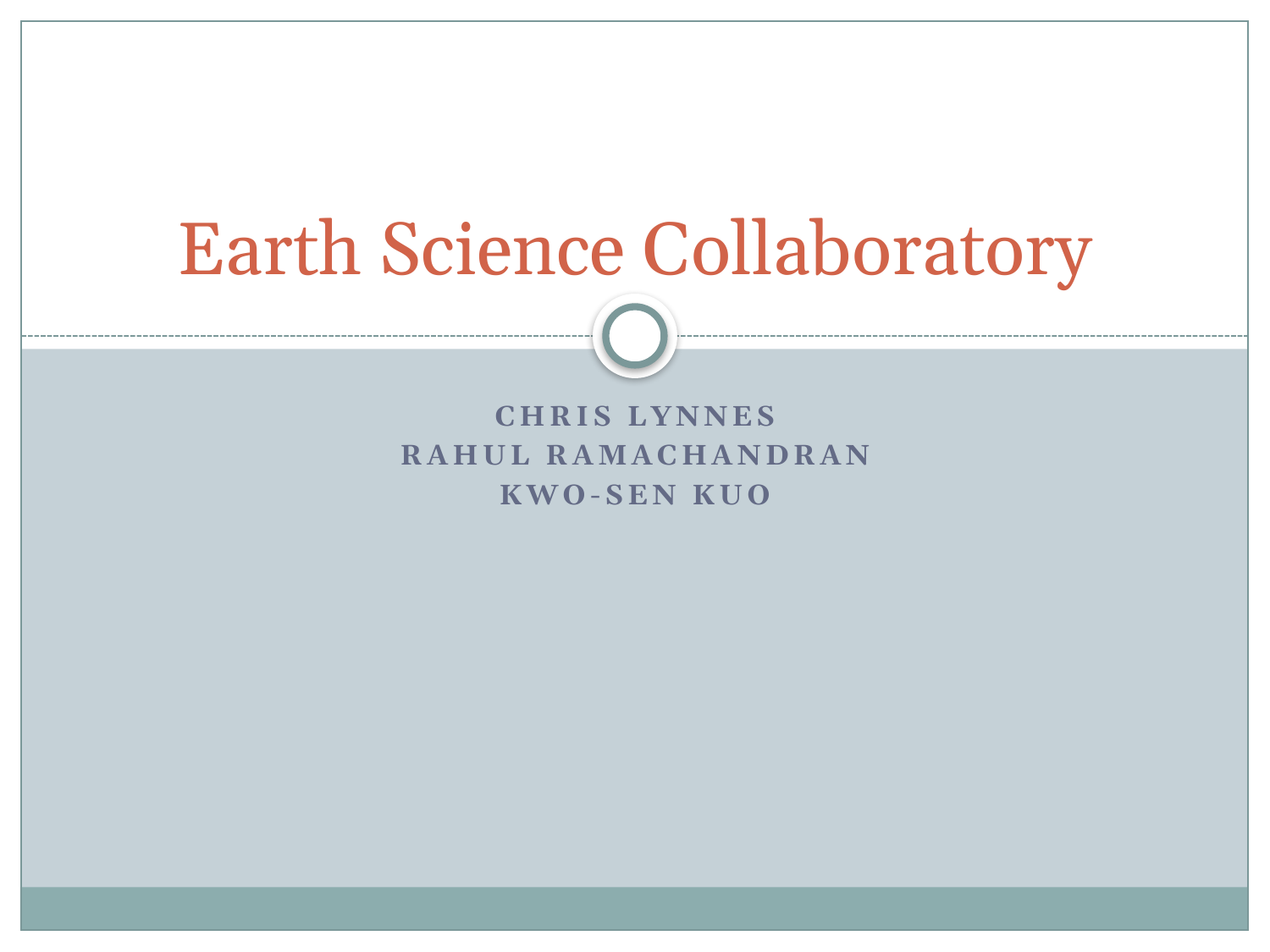

# Earth Science Collaboratory
Chris Lynnes
Rahul Ramachandran
Kwo-Sen Kuo